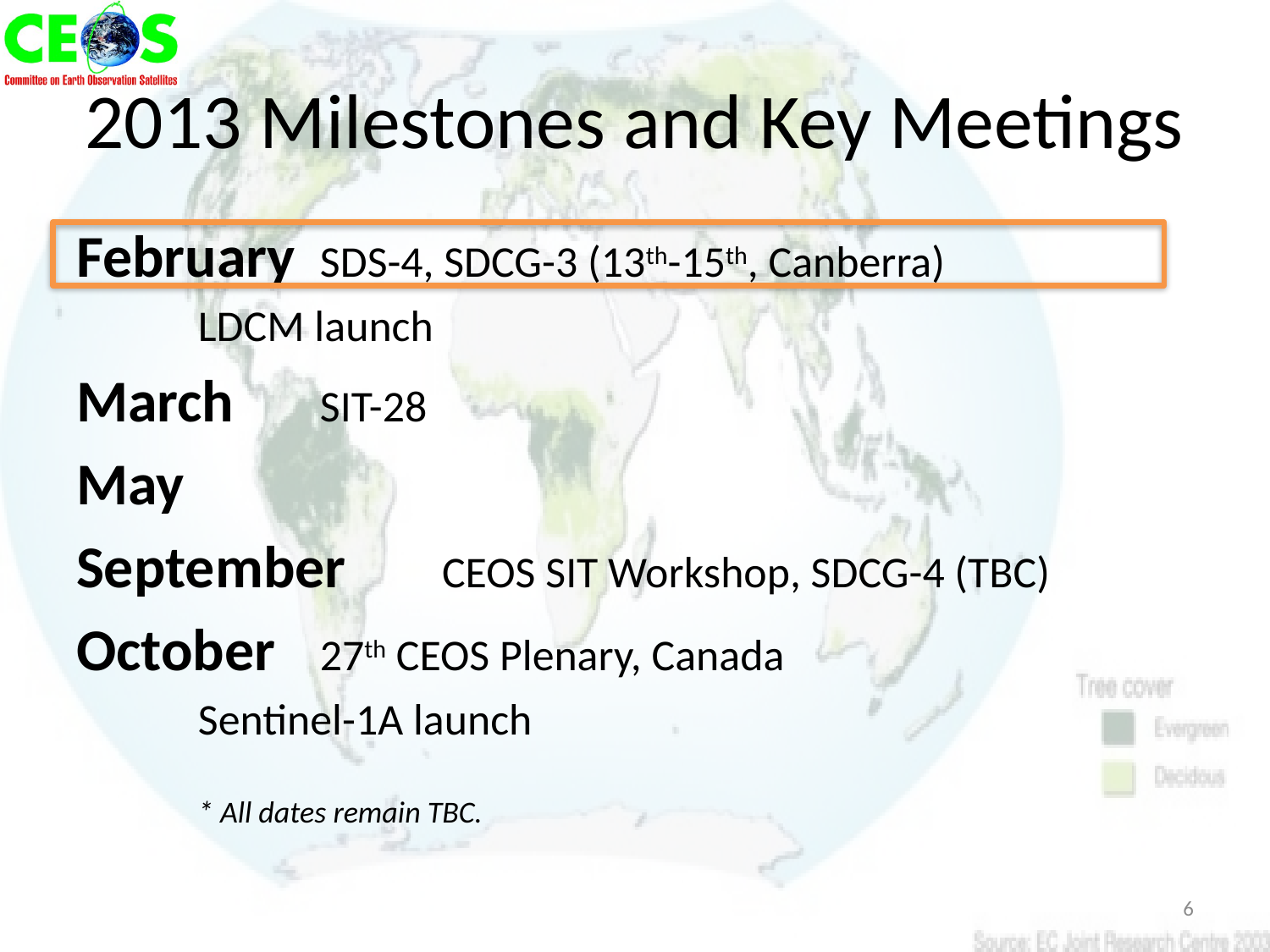

# 2013 Milestones and Key Meetings
February		SDS-4, SDCG-3 (13th-15th, Canberra)
			LDCM launch
March		SIT-28
May
September	CEOS SIT Workshop, SDCG-4 (TBC)
October		27th CEOS Plenary, Canada
			Sentinel-1A launch

			* All dates remain TBC.

6